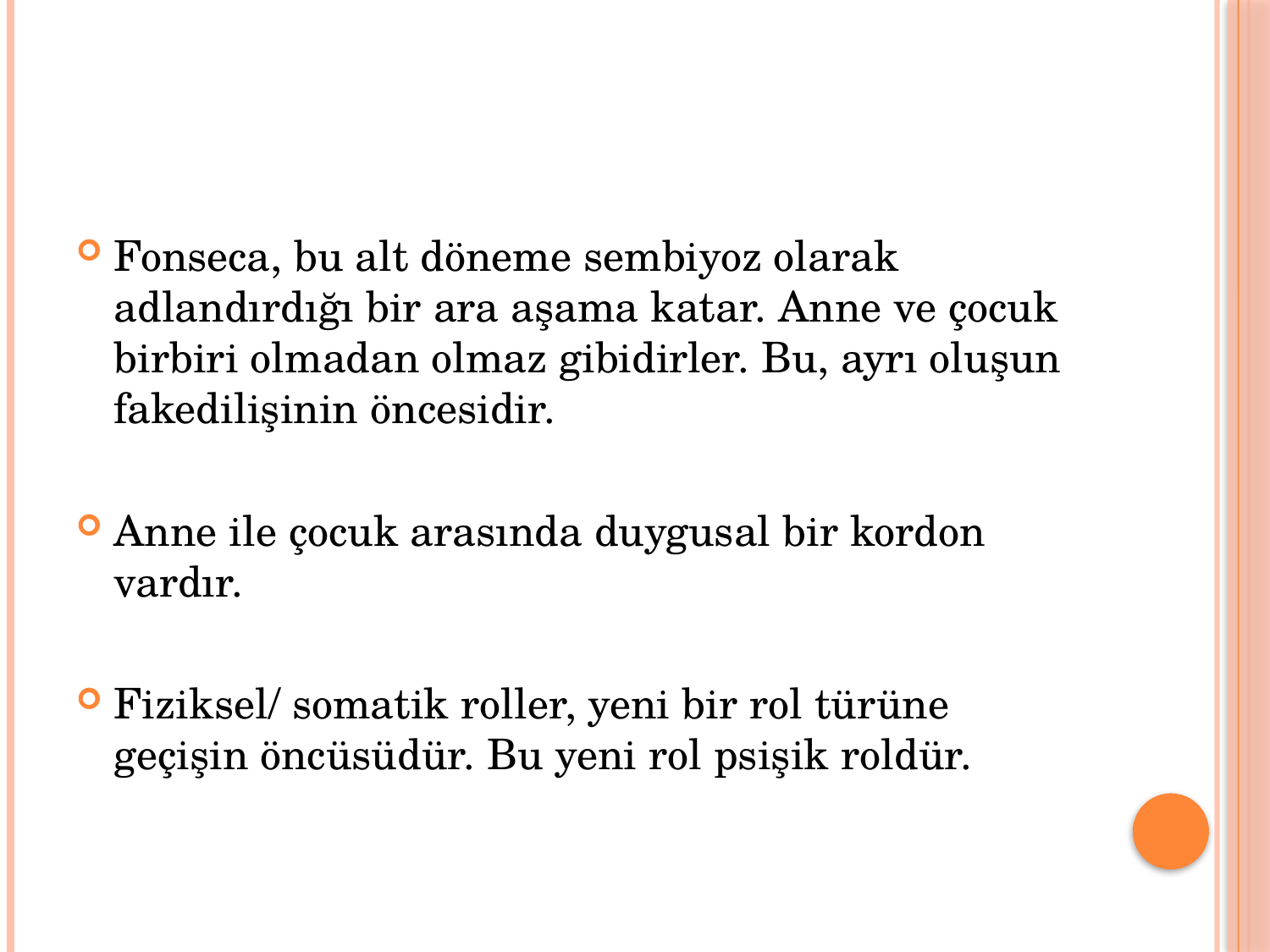

Fonseca, bu alt döneme sembiyoz olarak adlandırdığı bir ara aşama katar. Anne ve çocuk birbiri olmadan olmaz gibidirler. Bu, ayrı oluşun fakedilişinin öncesidir.

Anne ile çocuk arasında duygusal bir kordon vardır.

Fiziksel/ somatik roller, yeni bir rol türüne geçişin öncüsüdür. Bu yeni rol psişik roldür.